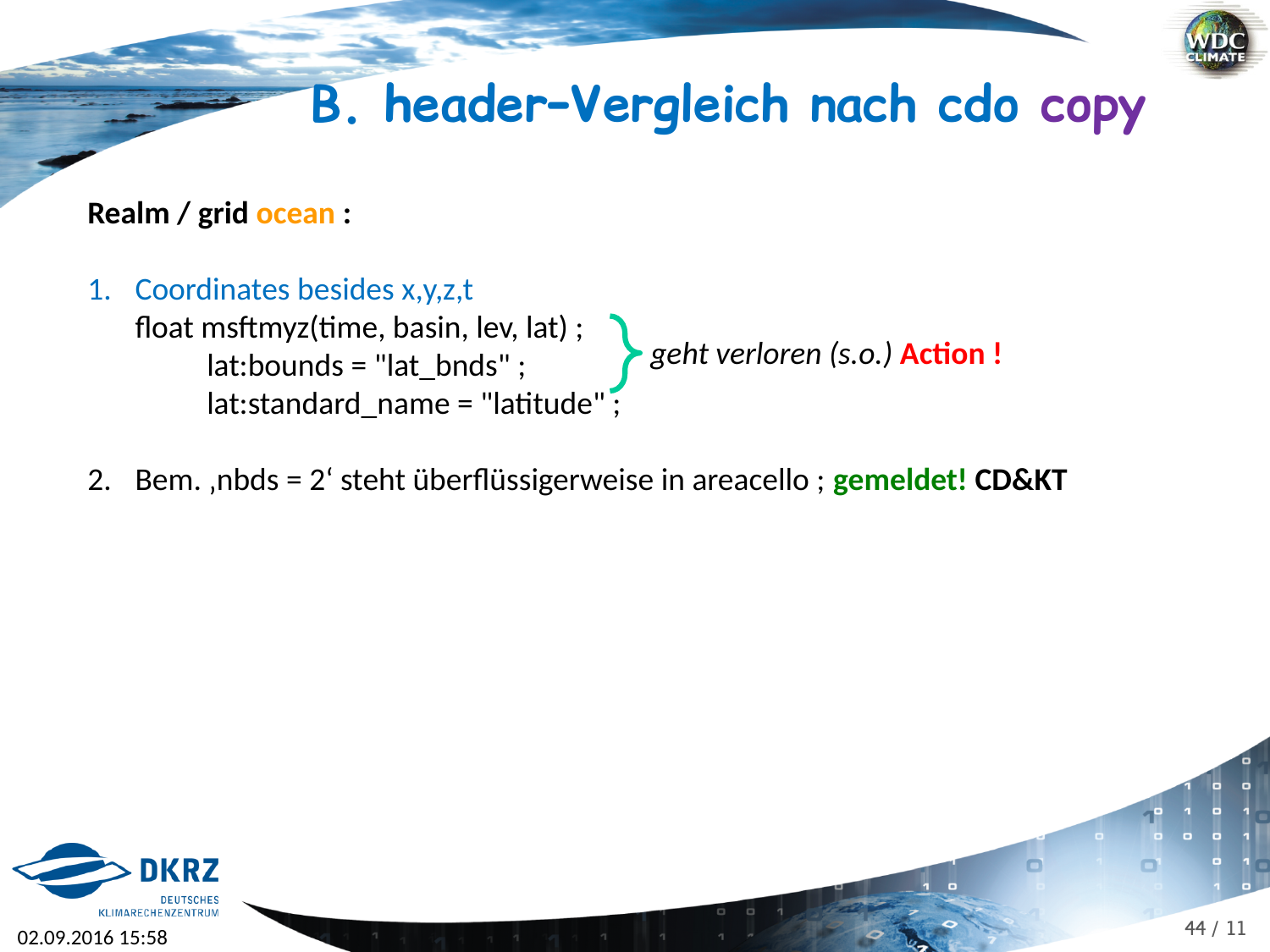

B. header–Vergleich nach cdo copy
Realm / grid ocean :

Coordinates besides x,y,z,t
float msftmyz(time, basin, lev, lat) ;
          lat:bounds = "lat_bnds" ;
          lat:standard_name = "latitude" ;

Bem. ‚nbds = 2‘ steht überflüssigerweise in areacello ; gemeldet! CD&KT

geht verloren (s.o.) Action !